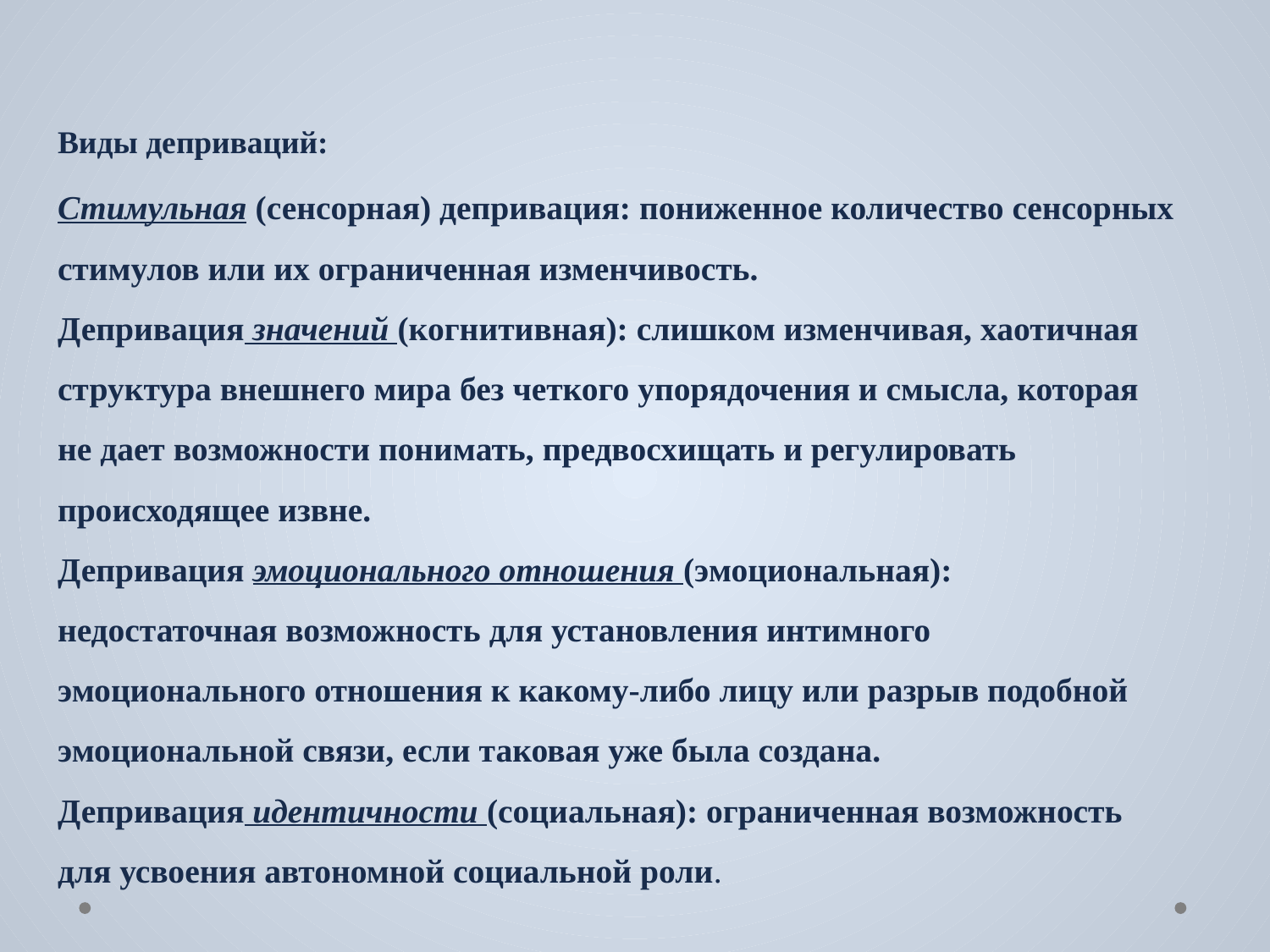

Виды деприваций:
Стимульная (сенсорная) депривация: пониженное количество сенсорных стимулов или их ограниченная изменчивость.
Депривация значений (когнитивная): слишком изменчивая, хаотичная структура внешнего мира без четкого упорядочения и смысла, которая не дает возможности понимать, предвосхищать и регулировать происходящее извне.
Депривация эмоционального отношения (эмоциональная): недостаточная возможность для установления интимного эмоционального отношения к какому-либо лицу или разрыв подобной эмоциональной связи, если таковая уже была создана.
Депривация идентичности (социальная): ограниченная возможность для усвоения автономной социальной роли.